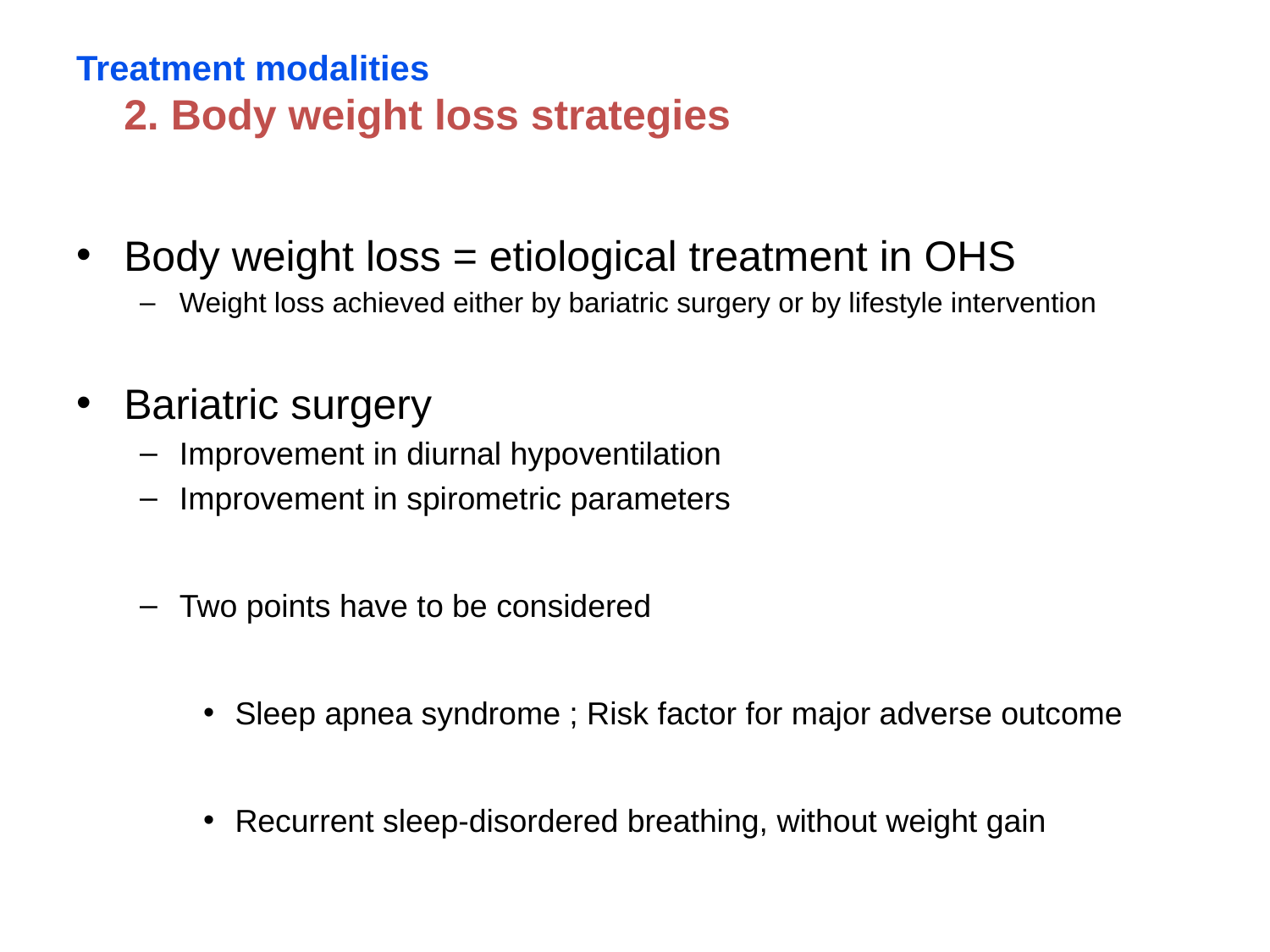

# Treatment modalities 2. Body weight loss strategies
Body weight loss = etiological treatment in OHS
Weight loss achieved either by bariatric surgery or by lifestyle intervention

Bariatric surgery
Improvement in diurnal hypoventilation
Improvement in spirometric parameters

Two points have to be considered

Sleep apnea syndrome ; Risk factor for major adverse outcome

Recurrent sleep-disordered breathing, without weight gain